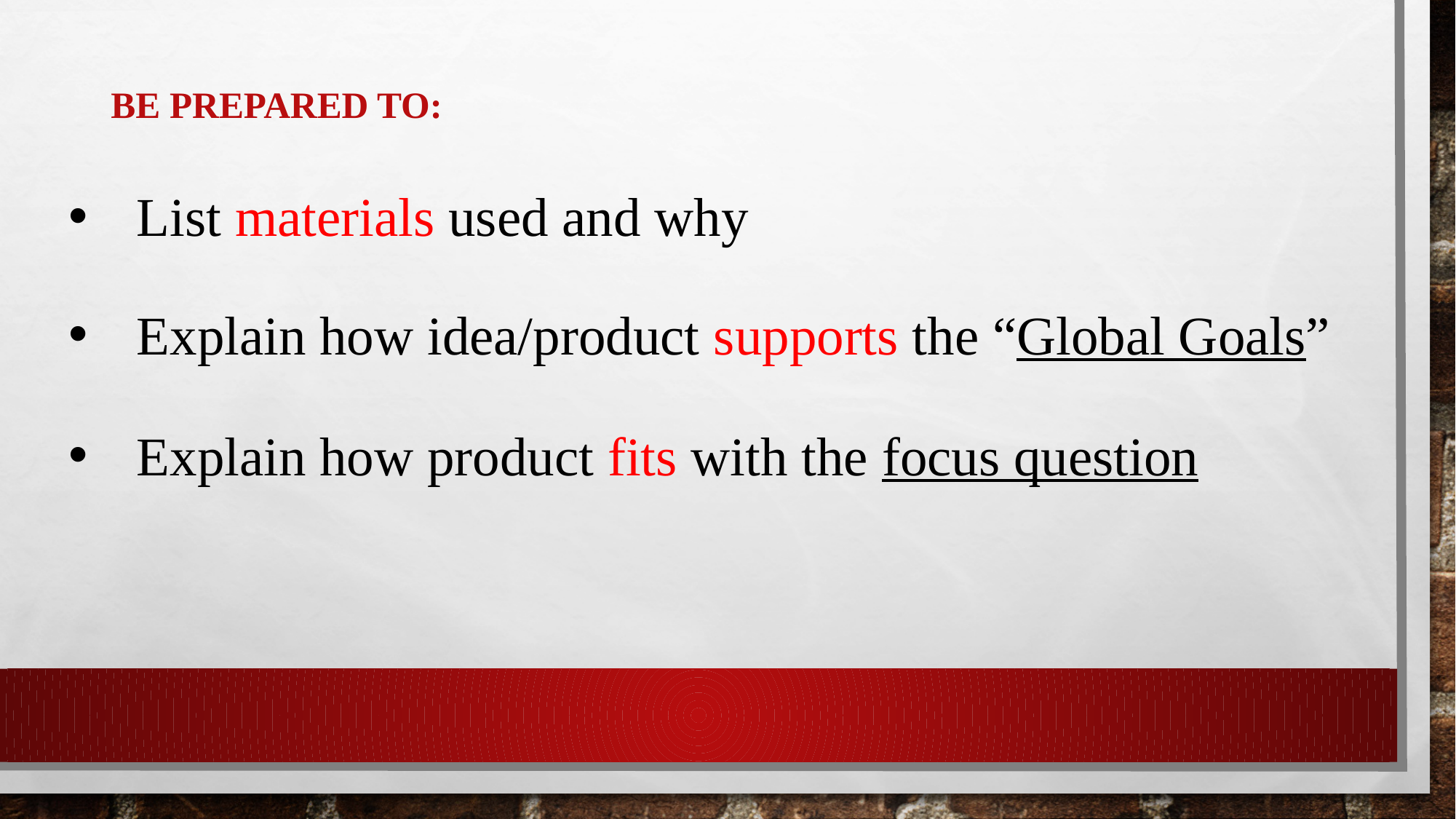

# Be prepared to:
List materials used and why

Explain how idea/product supports the “Global Goals”

Explain how product fits with the focus question